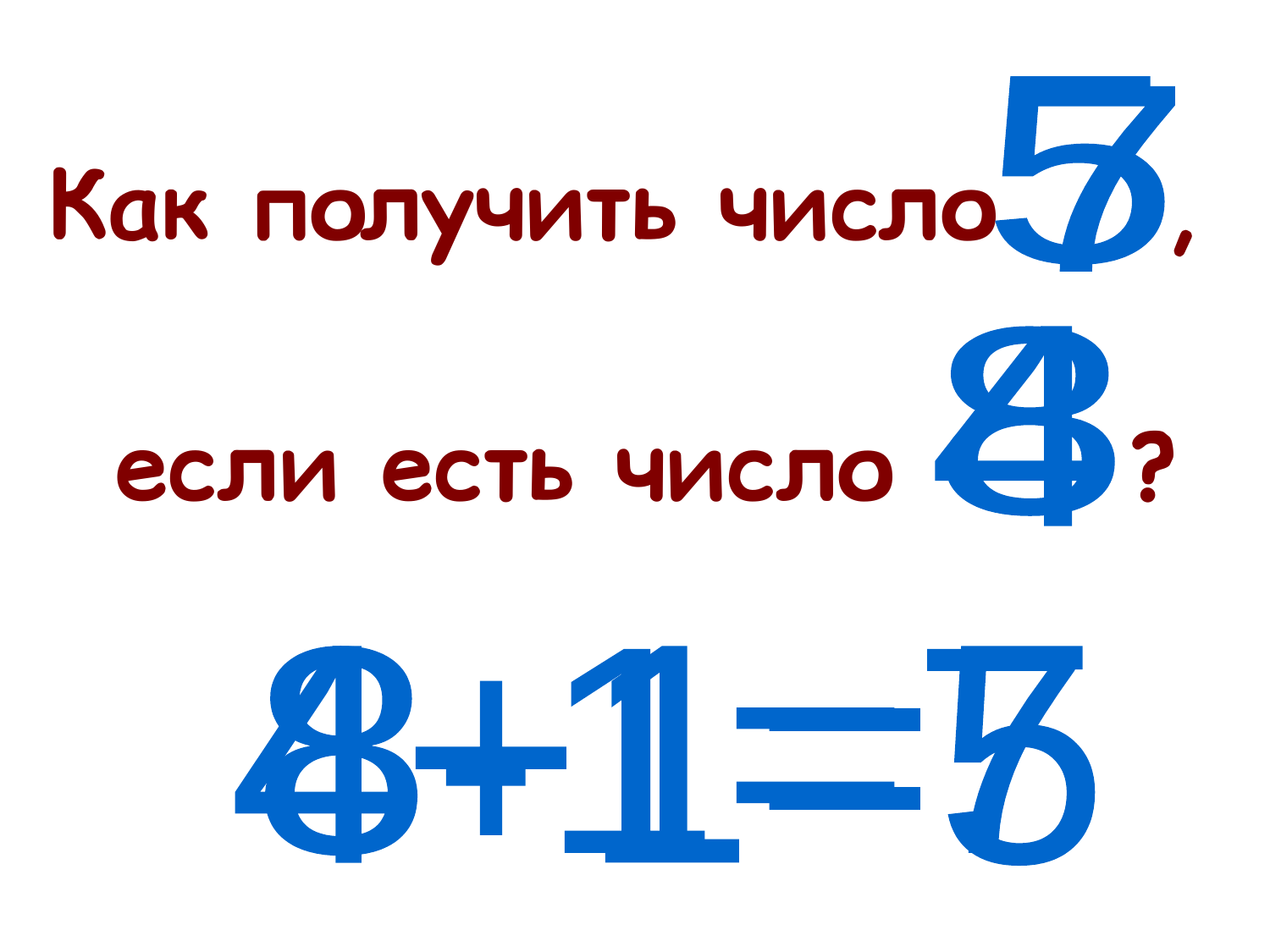

5
# Как получить число        ,
7
4
8
если есть число           ?
4+1=5
8-1=7